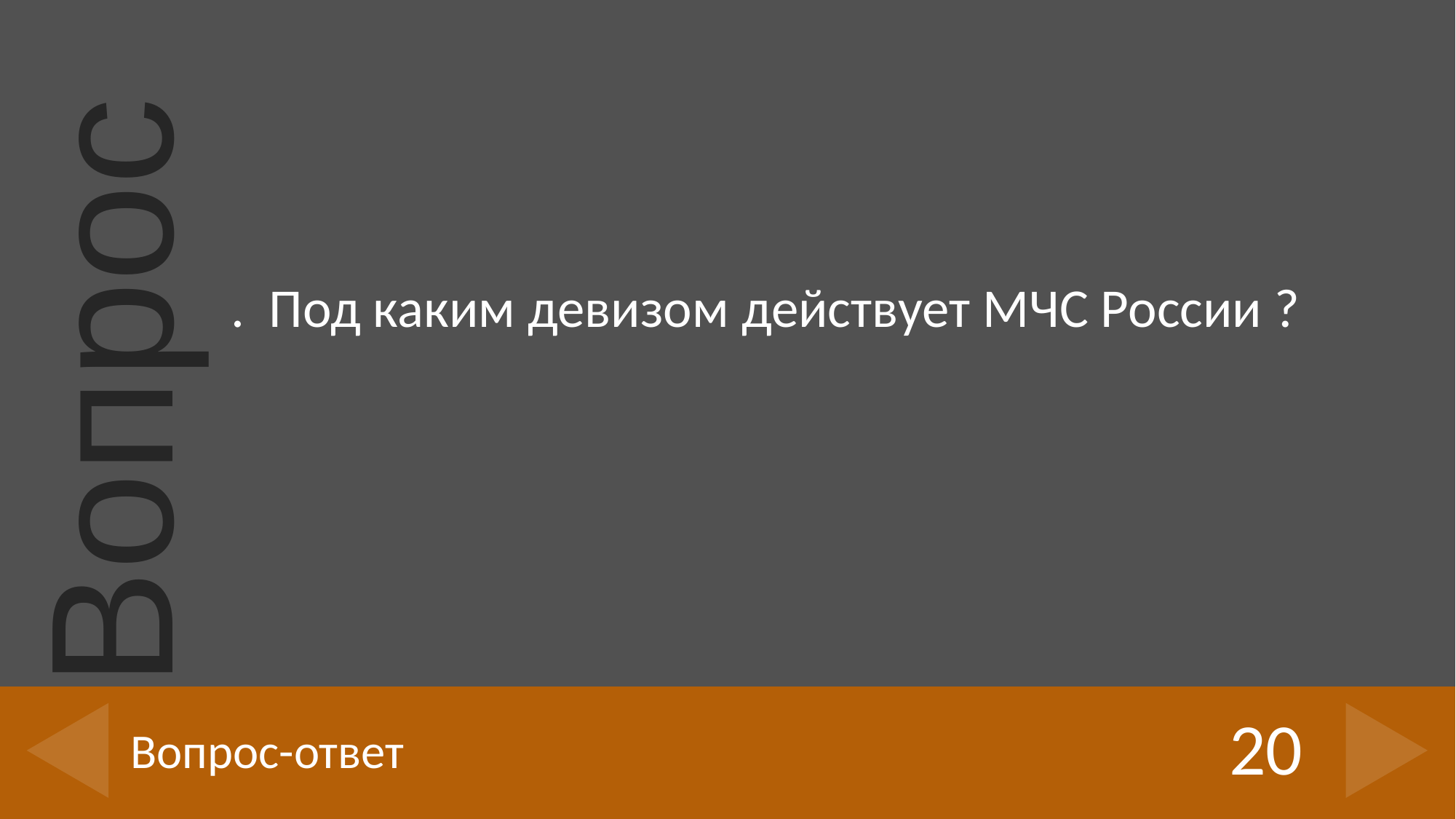

.  Под каким девизом действует МЧС России ?

20
# Вопрос-ответ